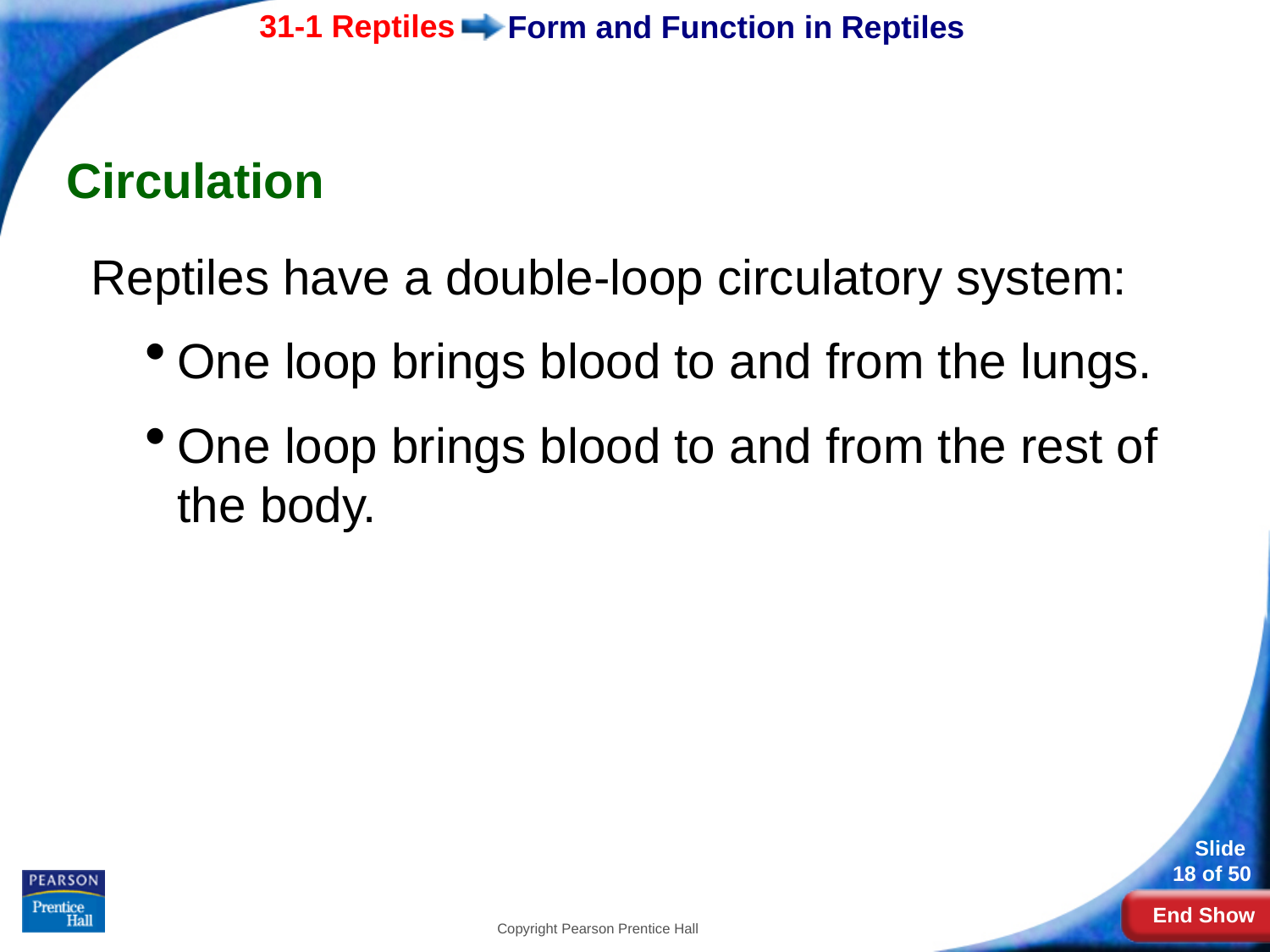

# Form and Function in Reptiles
Circulation
Reptiles have a double-loop circulatory system:
One loop brings blood to and from the lungs.
One loop brings blood to and from the rest of the body.
Copyright Pearson Prentice Hall